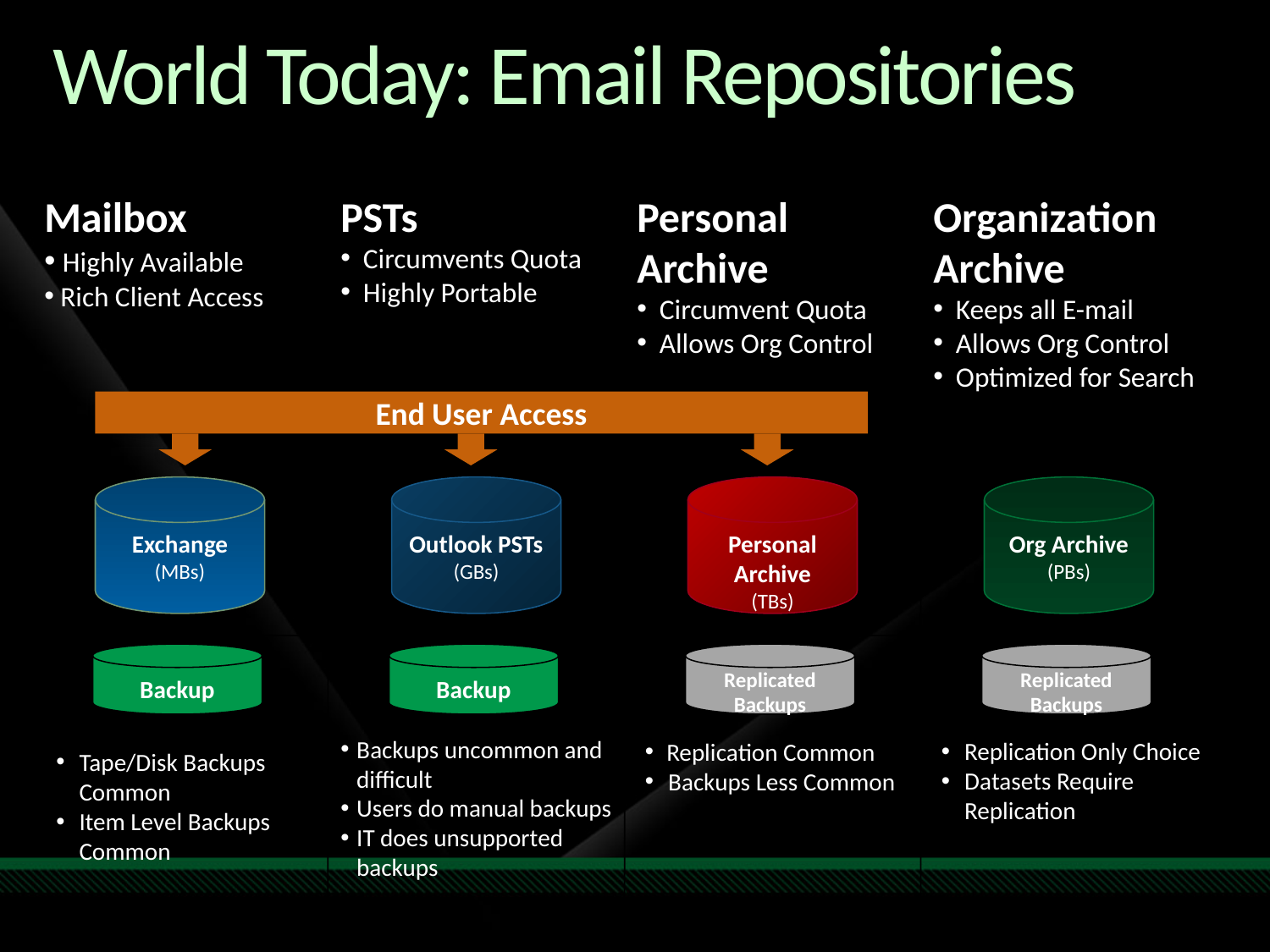

# World Today: Email Repositories
Mailbox
 Highly Available
 Rich Client Access
PSTs
  Circumvents Quota
  Highly Portable
Personal Archive
  Circumvent Quota
  Allows Org Control
Organization Archive
  Keeps all E-mail
  Allows Org Control
  Optimized for Search
End User Access

Exchange
(MBs)
Outlook PSTs
(GBs)
Personal Archive
(TBs)
Org Archive
(PBs)
Backup
Backup

Replicated Backups
Replicated Backups
Backups uncommon and difficult
Users do manual backups
IT does unsupported backups
Replication Only Choice
Datasets Require Replication
 Replication Common
Backups Less Common
Tape/Disk Backups Common
Item Level Backups
Common